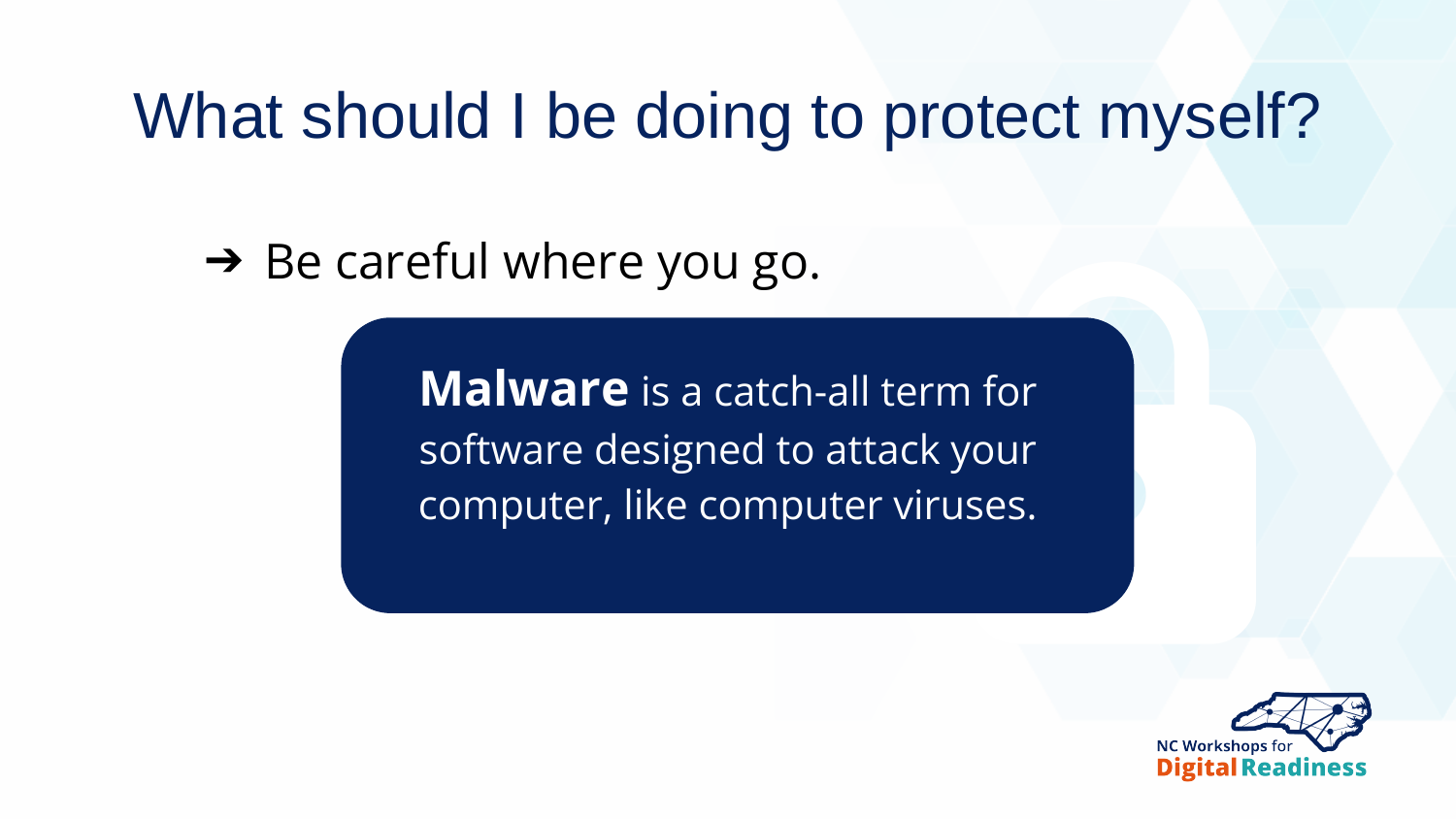

What should I be doing to protect myself?
Be careful where you go.

Malware is a catch-all term for software designed to attack your computer, like computer viruses.